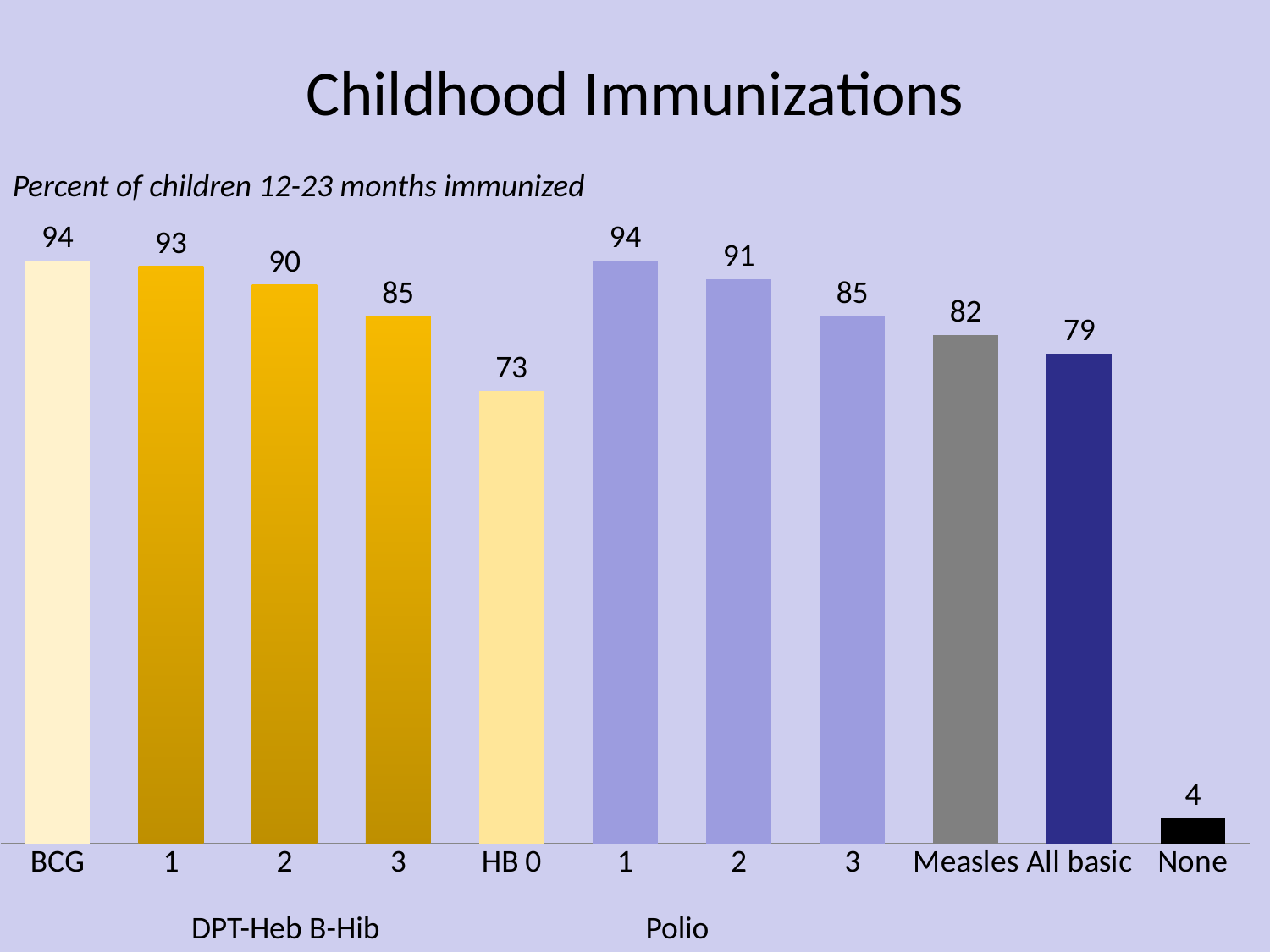

# Childhood Immunizations
Percent of children 12-23 months immunized

### Chart

| Category | Series 1 |
|---|---|
| BCG | 94.0 |
| 1 | 93.0 |
| 2 | 90.0 |
| 3 | 85.0 |
| HB 0 | 73.0 |
| 1 | 94.0 |
| 2 | 91.0 |
| 3 | 85.0 |
| Measles | 82.0 |
| All basic | 79.0 |
| None | 4.0 |
DPT-Heb B-Hib
Polio